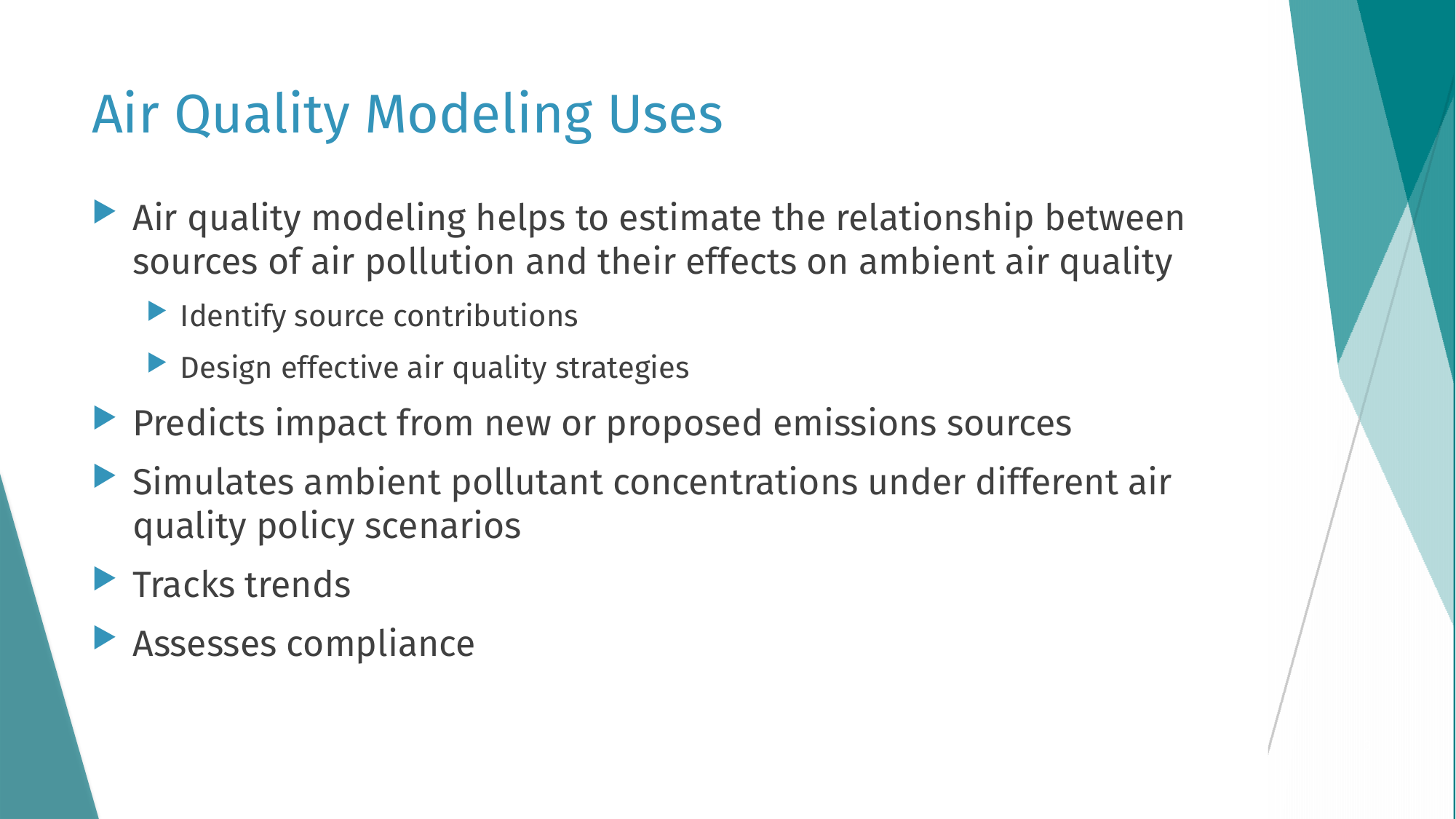

# Air Quality Modeling Uses
Air quality modeling helps to estimate the relationship between sources of air pollution and their effects on ambient air quality
Identify source contributions
Design effective air quality strategies
Predicts impact from new or proposed emissions sources
Simulates ambient pollutant concentrations under different air quality policy scenarios
Tracks trends
Assesses compliance

3